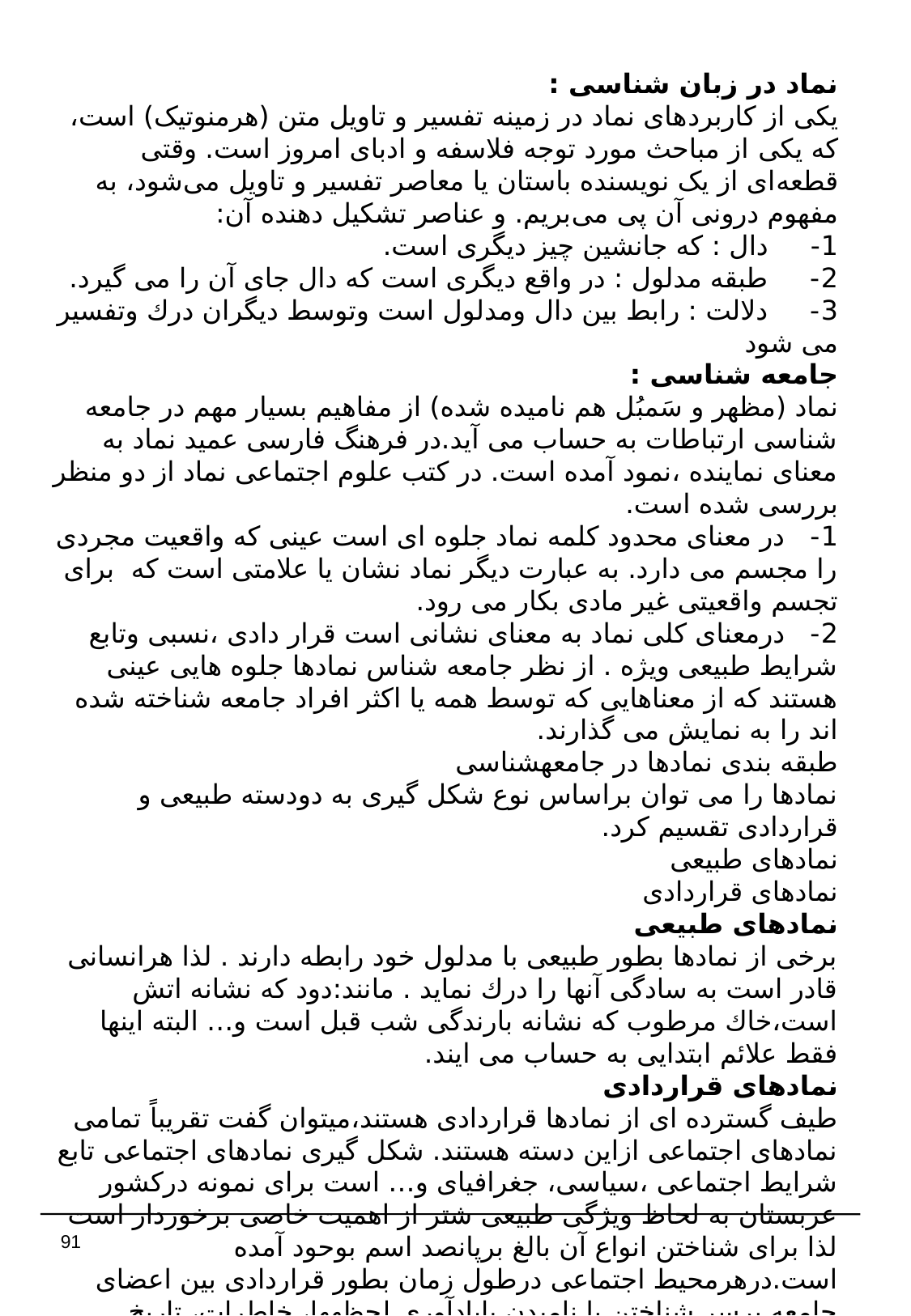

نماد در زبان شناسی :
یکی‌ از کاربرد‌های نماد در زمینه تفسیر و تاویل متن (هرمنوتیک) است، که یکی‌ از مباحث مورد توجه فلاسفه و ادبای امروز است. وقتی‌ قطعه‌ای از یک نویسنده باستان یا معاصر تفسیر و تاویل می‌شود، به مفهوم درونی‌ آن‌ پی می‌بریم. و عناصر تشكیل دهنده آن:
1-     دال : كه جانشین چیز دیگری است.
2-     طبقه مدلول : در واقع دیگری است كه دال جای آن را می گیرد.
3-     دلالت : رابط بین دال ومدلول است وتوسط دیگران درك وتفسیر می شود
جامعه شناسی :
نماد (مظهر و سَمبُل هم نامیده شده) از مفاهیم بسیار مهم در جامعه شناسی ارتباطات به حساب می آید.در فرهنگ فارسی عمید نماد به معنای نماینده ،نمود آمده است. در كتب علوم اجتماعی نماد از دو منظر بررسی شده است.
1-   در معنای محدود كلمه نماد جلوه ای است عینی كه واقعیت مجردی را مجسم می دارد. به عبارت دیگر نماد نشان یا علامتی است كه  برای تجسم واقعیتی غیر مادی بكار می رود.
2-   درمعنای كلی نماد به معنای نشانی است قرار دادی ،نسبی وتابع شرایط طبیعی ویژه . از نظر جامعه شناس نمادها جلوه هایی عینی هستند كه از معناهایی كه توسط همه یا اكثر افراد جامعه شناخته شده اند را به نمایش می گذارند.
طبقه بندی نمادها در جامعه‏شناسی
نمادها را می توان براساس نوع شكل گیری به دودسته طبیعی و قراردادی تقسیم كرد.
نمادهای طبیعی
نمادهای قراردادی
نمادهای طبیعی
برخی از نمادها بطور طبیعی با مدلول خود رابطه دارند . لذا هرانسانی قادر است به سادگی آنها را درك نماید . مانند:دود كه نشانه اتش است،خاك مرطوب كه نشانه بارندگی شب قبل است و… البته اینها فقط علائم ابتدایی به حساب می ایند.
نمادهای قراردادی
طیف گسترده ای از نمادها قراردادی هستند،می‏توان گفت تقریباً تمامی نمادهای اجتماعی ازاین دسته هستند. شكل گیری نمادهای اجتماعی تابع شرایط اجتماعی ،سیاسی، جغرافیای و… است برای نمونه دركشور عربستان به لحاظ ویژگی طبیعی شتر از اهمیت خاصی برخوردار است لذا برای شناختن انواع آن بالغ برپانصد اسم بوحود آمده است.درهرمحیط اجتماعی درطول زمان بطور قراردادی بین اعضای جامعه برسر شناختن یا نامیدن یایادآوری لحظه‏ها، خاطرات، تاریخ وگذشته ازكلمات یا حركات رمزی استفاده می‏كنند كه فقط برای افراد همان جامعه قابل درك وتفسیر است.
از «جفت بودن كفش» به معناى سفر كردن تا «آب پشت سر مسافر ريختن» نمونه هايى از اين حوزه اند.

91